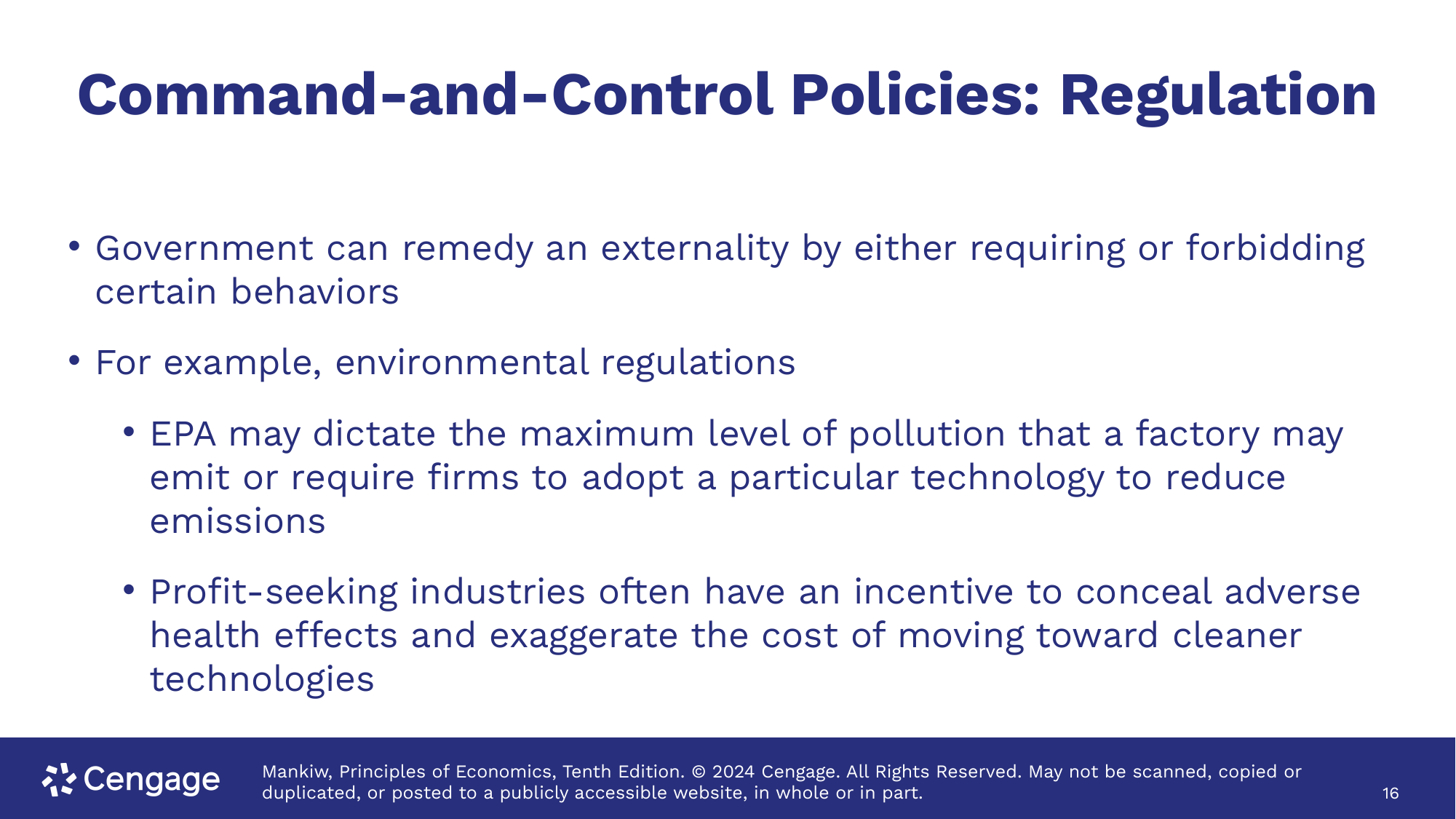

# Command-and-Control Policies: Regulation
Government can remedy an externality by either requiring or forbidding certain behaviors
For example, environmental regulations
EPA may dictate the maximum level of pollution that a factory may emit or require firms to adopt a particular technology to reduce emissions
Profit-seeking industries often have an incentive to conceal adverse health effects and exaggerate the cost of moving toward cleaner technologies